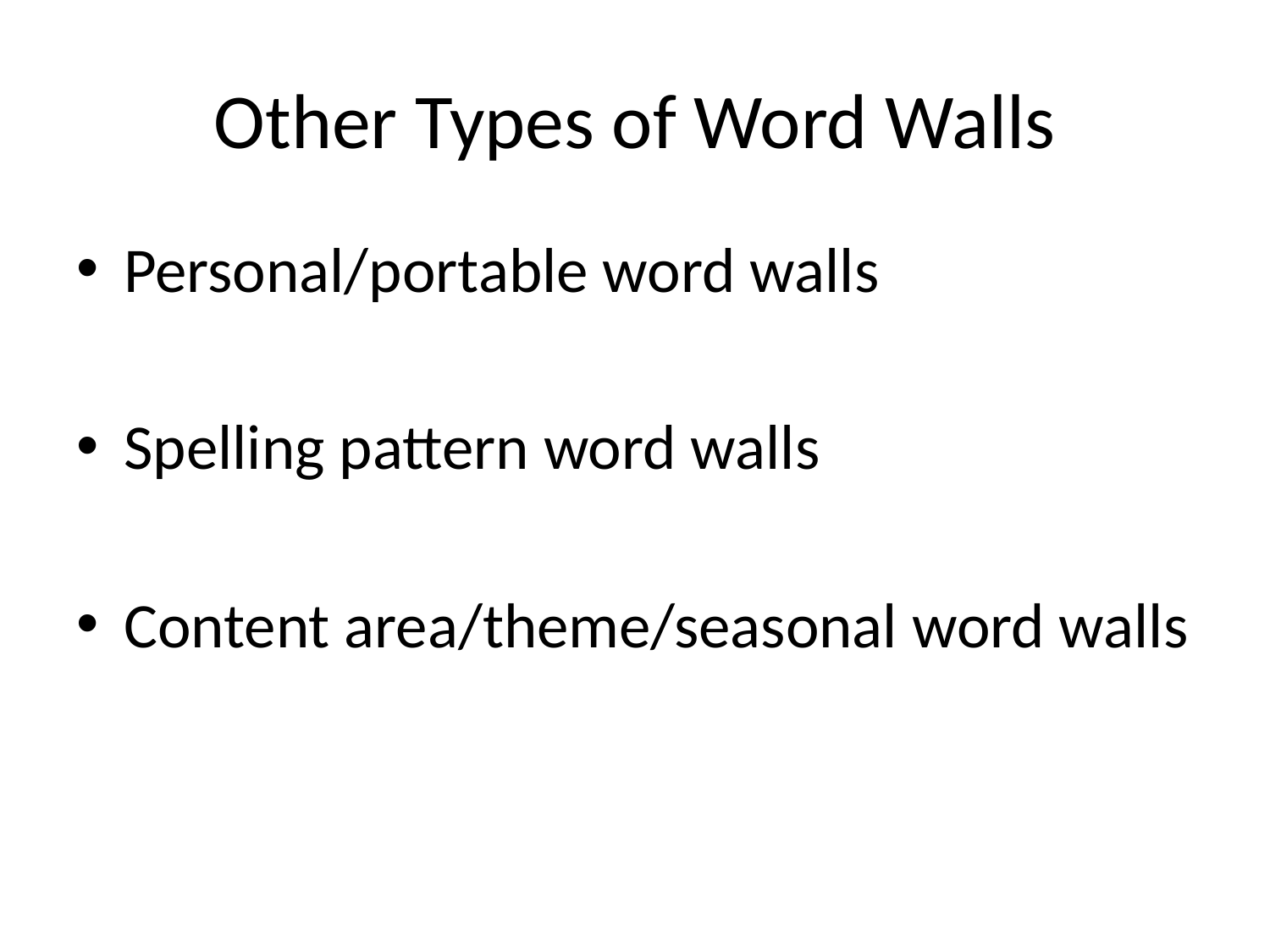

# Other Types of Word Walls
Personal/portable word walls

Spelling pattern word walls

Content area/theme/seasonal word walls